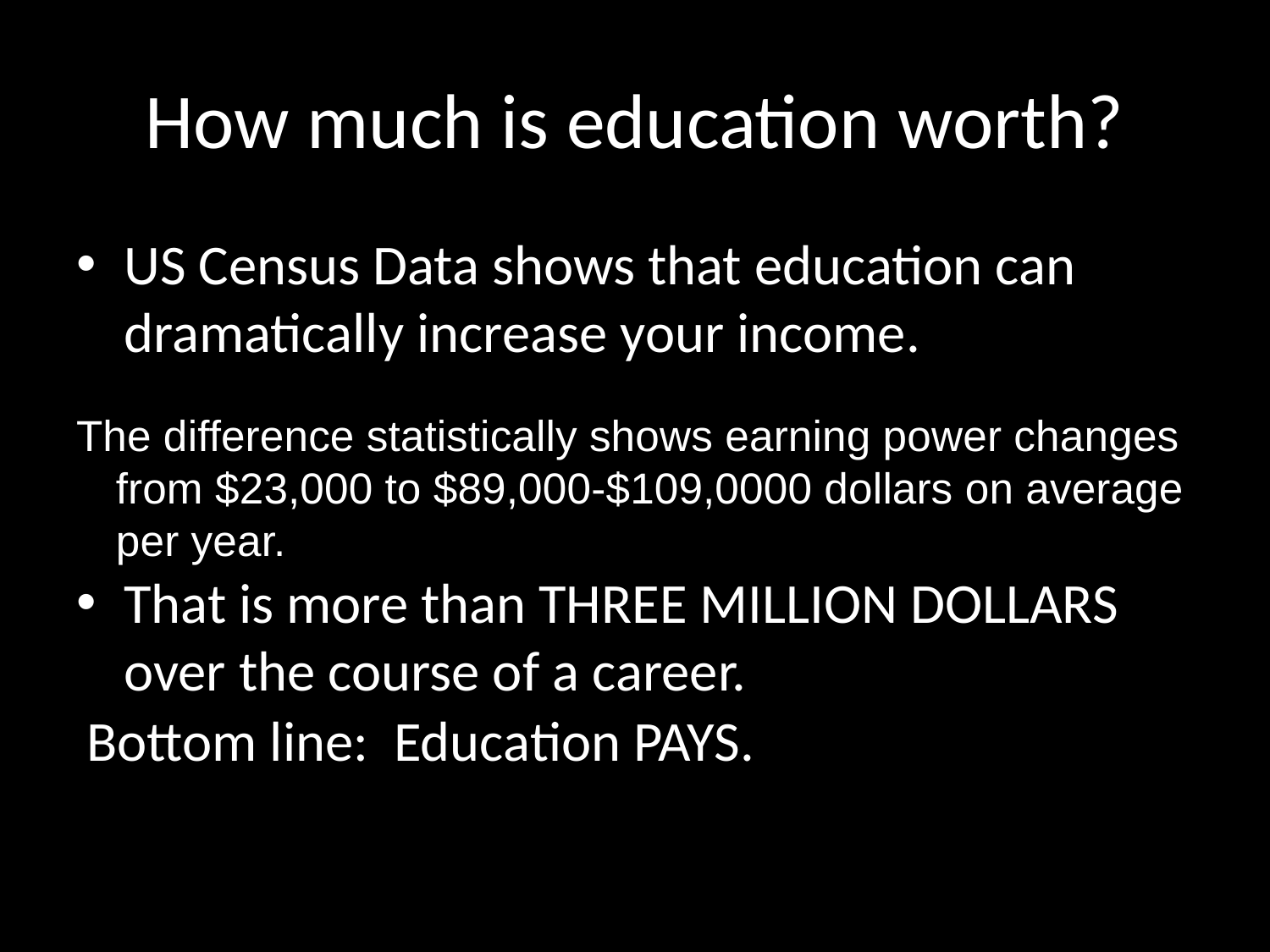

# How much is education worth?
US Census Data shows that education can dramatically increase your income.
The difference statistically shows earning power changes from $23,000 to $89,000-$109,0000 dollars on average per year.
That is more than THREE MILLION DOLLARS over the course of a career.
Bottom line:  Education PAYS.